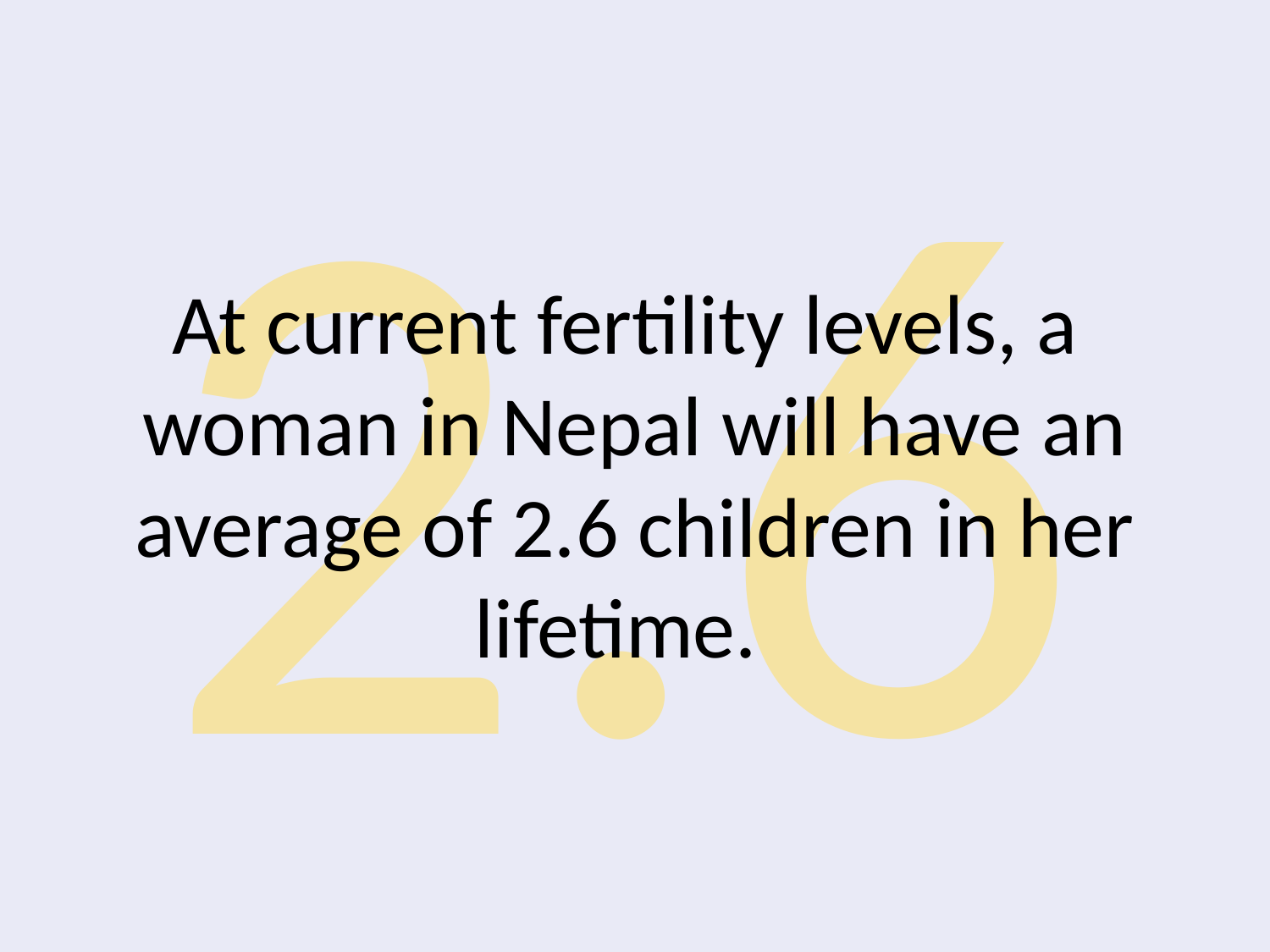

2.6
At current fertility levels, a  woman in Nepal will have an average of 2.6 children in her lifetime.